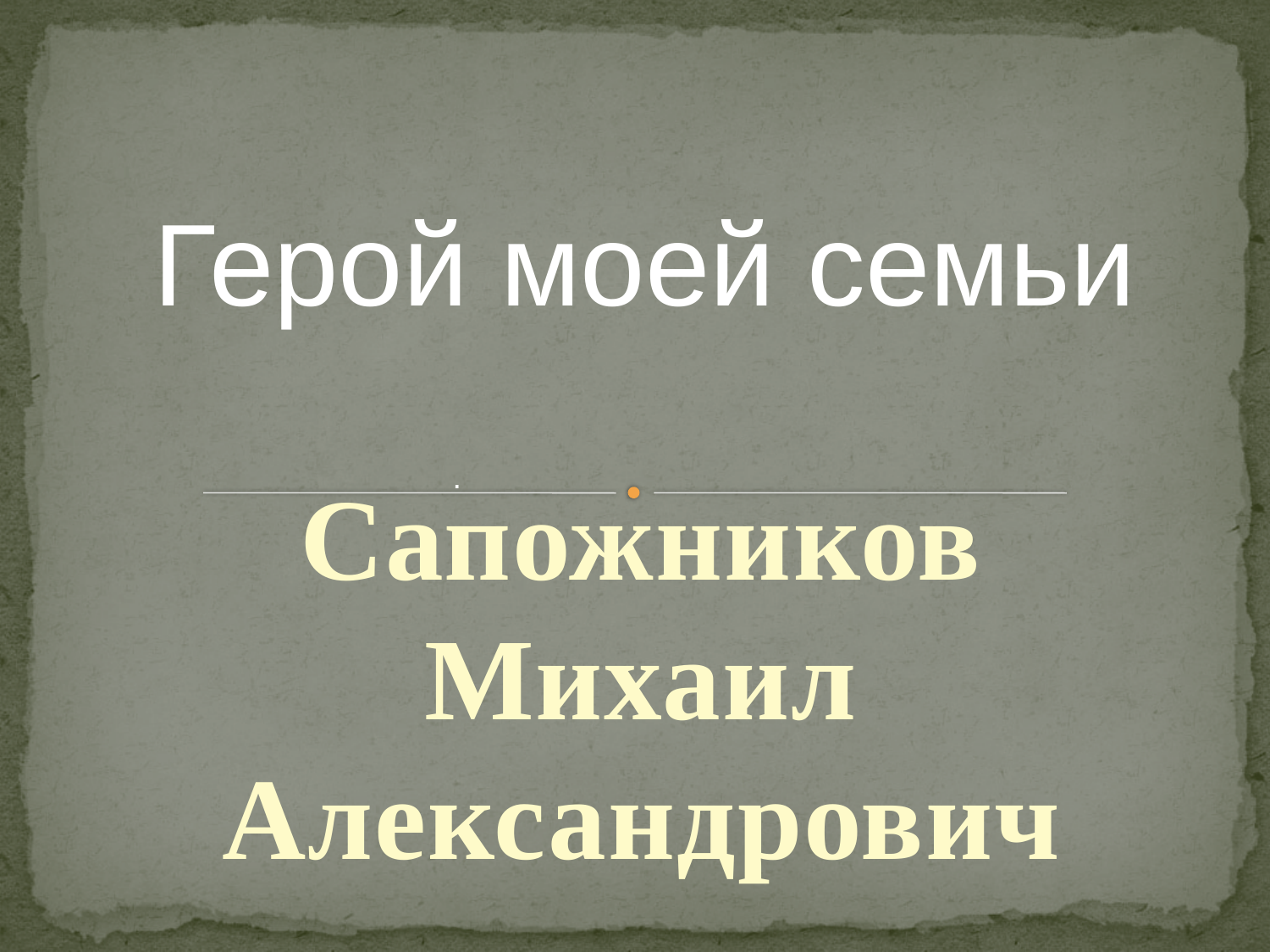

Герой моей семьи
.
Сапожников Михаил Александрович